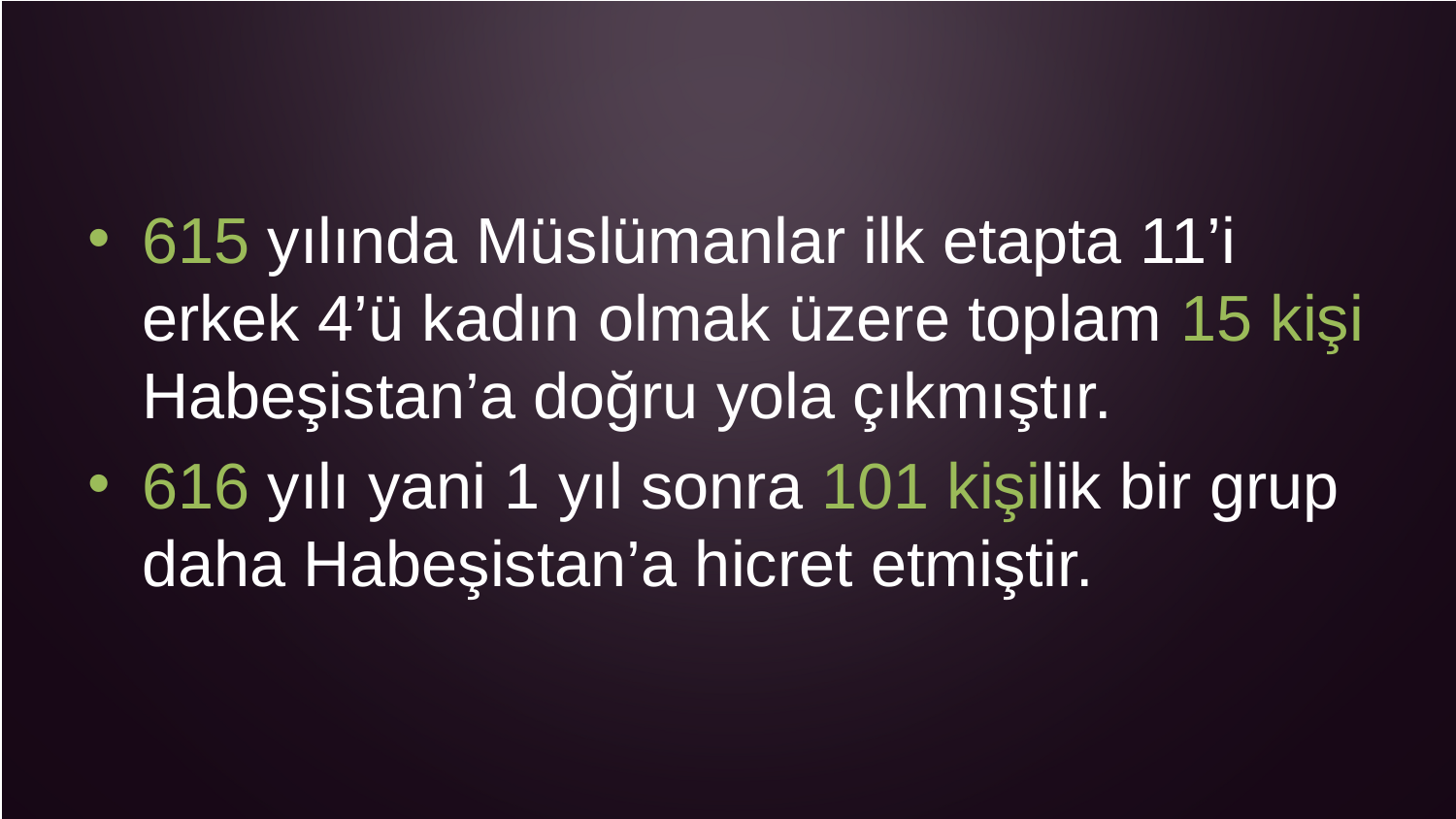

#
615 yılında Müslümanlar ilk etapta 11’i erkek 4’ü kadın olmak üzere toplam 15 kişi Habeşistan’a doğru yola çıkmıştır.
616 yılı yani 1 yıl sonra 101 kişilik bir grup daha Habeşistan’a hicret etmiştir.